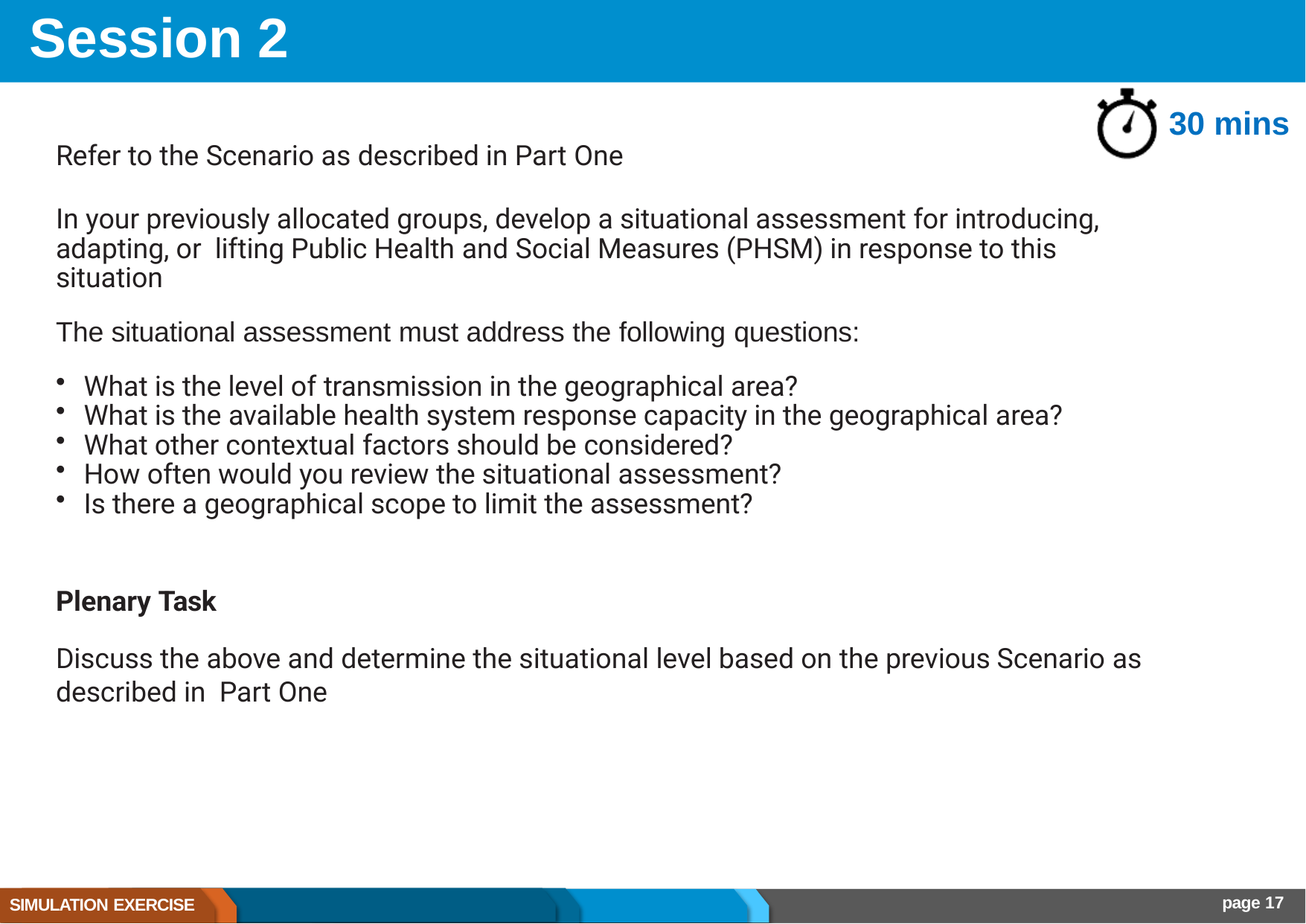

# Session 2

30 mins
Refer to the Scenario as described in Part One

In your previously allocated groups, develop a situational assessment for introducing, adapting, or  lifting Public Health and Social Measures (PHSM) in response to this situation
The situational assessment must address the following questions:
What is the level of transmission in the geographical area?
What is the available health system response capacity in the geographical area?
What other contextual factors should be considered?
How often would you review the situational assessment?
Is there a geographical scope to limit the assessment?
Plenary Task
Discuss the above and determine the situational level based on the previous Scenario as described in  Part One
page 17
SIMULATION EXERCISE